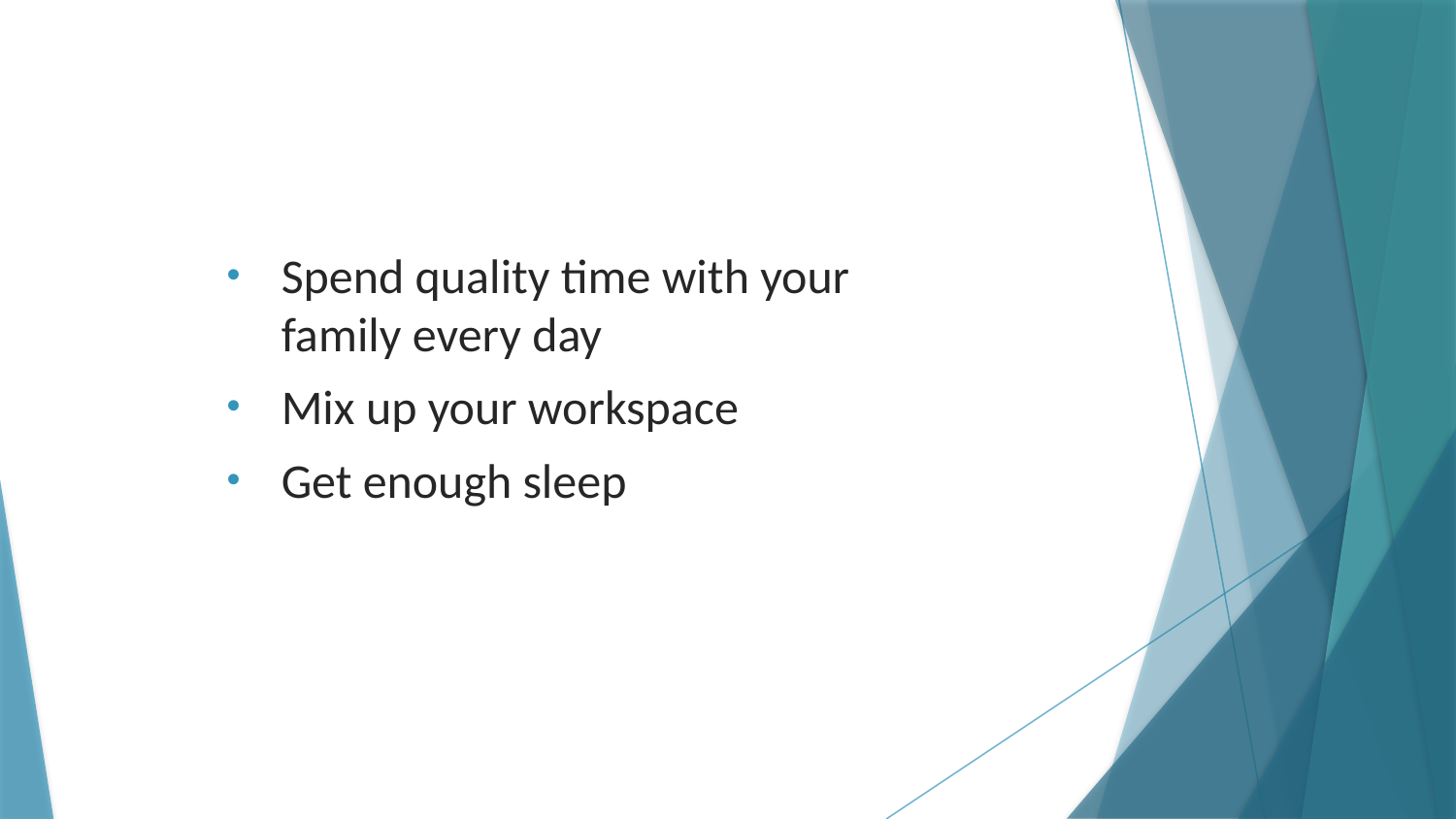

Spend quality time with your family every day
Mix up your workspace
Get enough sleep